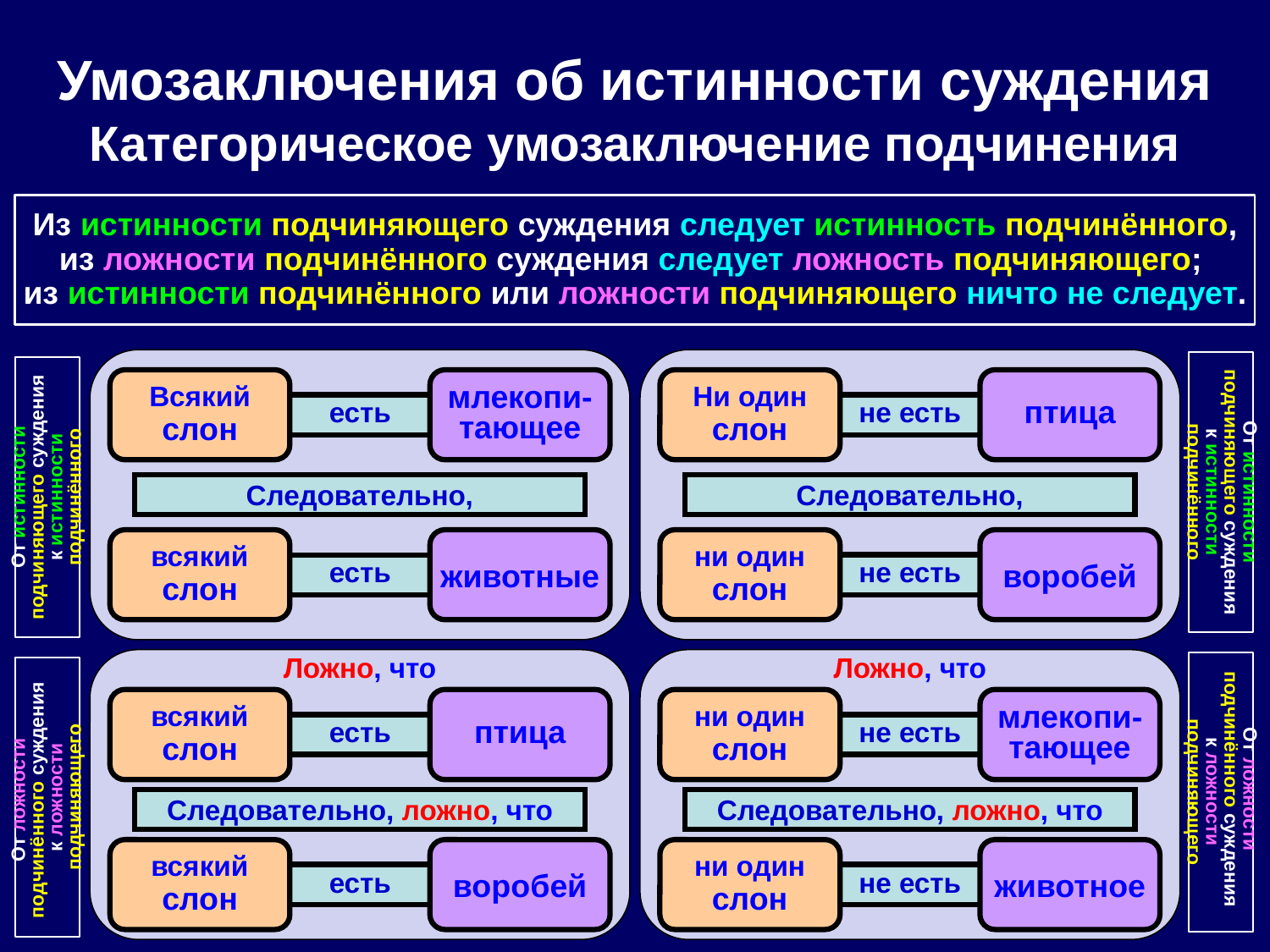

Умозаключения об истинности суждения Категорическое умозаключение подчинения
Из истинности подчиняющего суждения следует истинность подчинённого, из ложности подчинённого суждения следует ложность подчиняющего;
из истинности подчинённого или ложности подчиняющего ничто не следует.

Всякий
слон
млекопи-тающее
Ни один
слон
птица
есть
не есть
От истинности подчиняющего суждения к истинности подчинённого
От истинности подчиняющего суждения к истинности подчинённого
Следовательно,
Следовательно,
всякий
слон
животные
ни один
слон
воробей
не есть
есть
Ложно, что
Ложно, что
всякий
слон
птица
ни один
слон
млекопи-тающее
есть
не есть
От ложности
подчинённого суждения
к ложности подчиняющего
От ложности
подчинённого суждения
к ложности подчиняющего
Следовательно, ложно, что
Следовательно, ложно, что
всякий
слон
воробей
ни один
слон
животное
есть
не есть